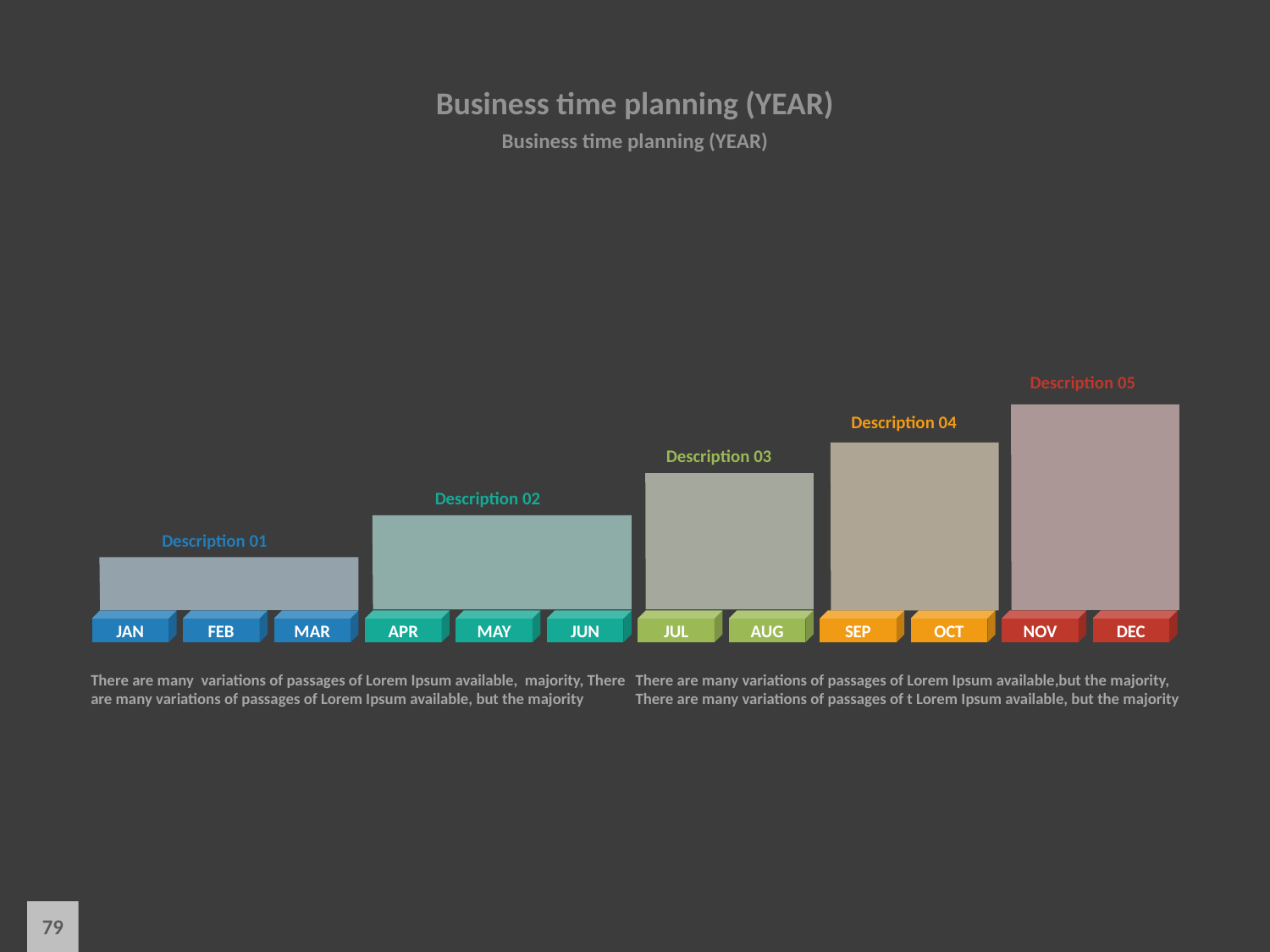

# Business time planning (YEAR)
Business time planning (YEAR)
Description 05

Description 04
Description 03

Description 02

Description 01

JAN
FEB
MAR
APR
MAY
JUN
JUL
AUG
SEP
OCT
NOV
DEC
There are many  variations of passages of Lorem Ipsum available,  majority, There are many variations of passages of Lorem Ipsum available, but the majority

There are many variations of passages of Lorem Ipsum available,but the majority, There are many variations of passages of t Lorem Ipsum available, but the majority